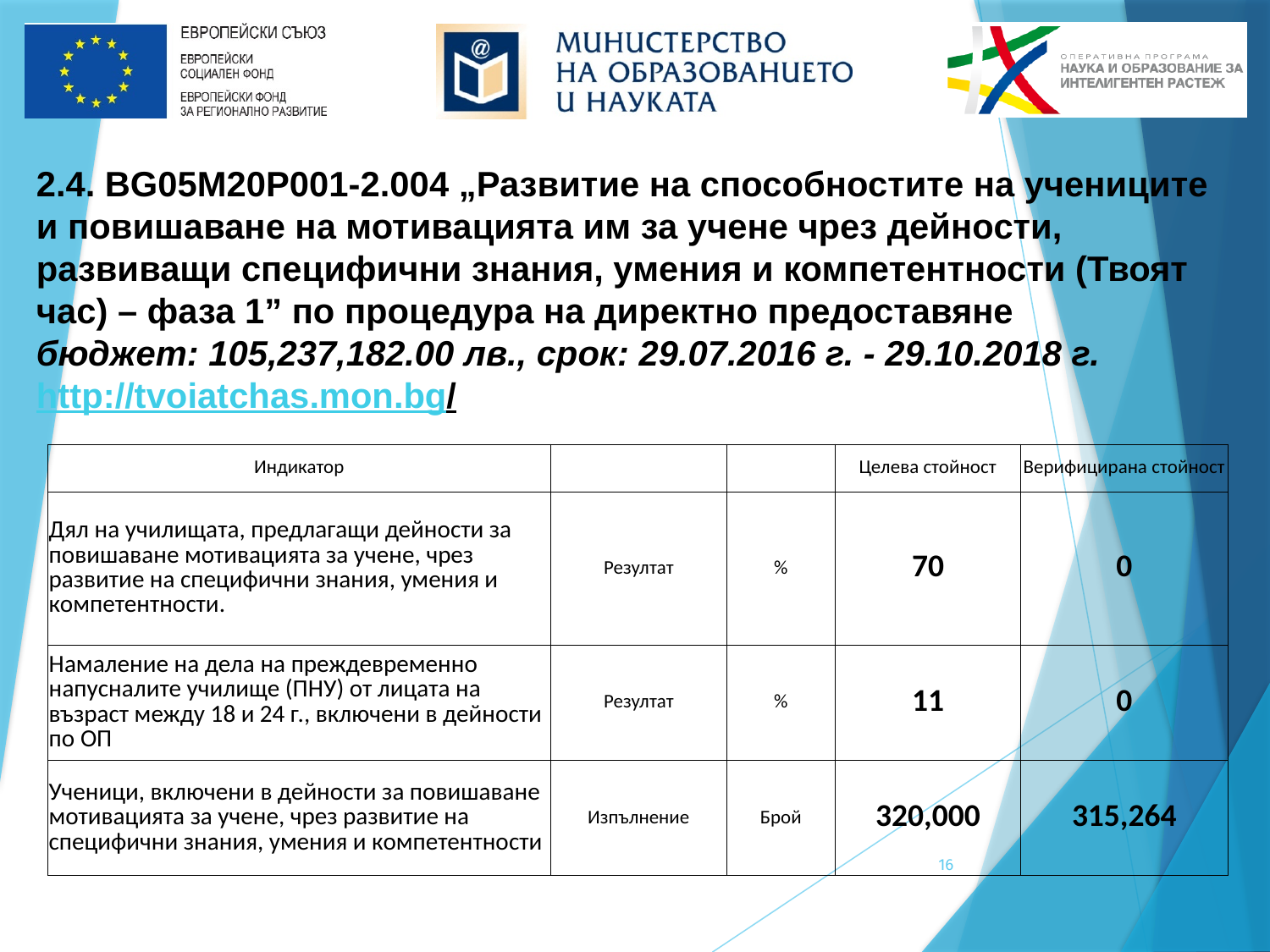

2.4. BG05M20P001-2.004 „Развитие на способностите на учениците и повишаване на мотивацията им за учене чрез дейности, развиващи специфични знания, умения и компетентности (Твоят час) – фаза 1” по процедура на директно предоставяне
бюджет: 105,237,182.00 лв., срок: 29.07.2016 г. - 29.10.2018 г.
http://tvoiatchas.mon.bg/
| Индикатор |  |  | Целева стойност | Верифицирана стойност |
| --- | --- | --- | --- | --- |
| Дял на училищата, предлагащи дейности за повишаване мотивацията за учене, чрез развитие на специфични знания, умения и компетентности. | Резултат | % | 70 | 0 |
| Намаление на дела на преждевременно напусналите училище (ПНУ) от лицата на възраст между 18 и 24 г., включени в дейности по ОП | Резултат | % | 11 | 0 |
| Ученици, включени в дейности за повишаване мотивацията за учене, чрез развитие на специфични знания, умения и компетентности | Изпълнение | Брой | 320,000 | 315,264 |
16